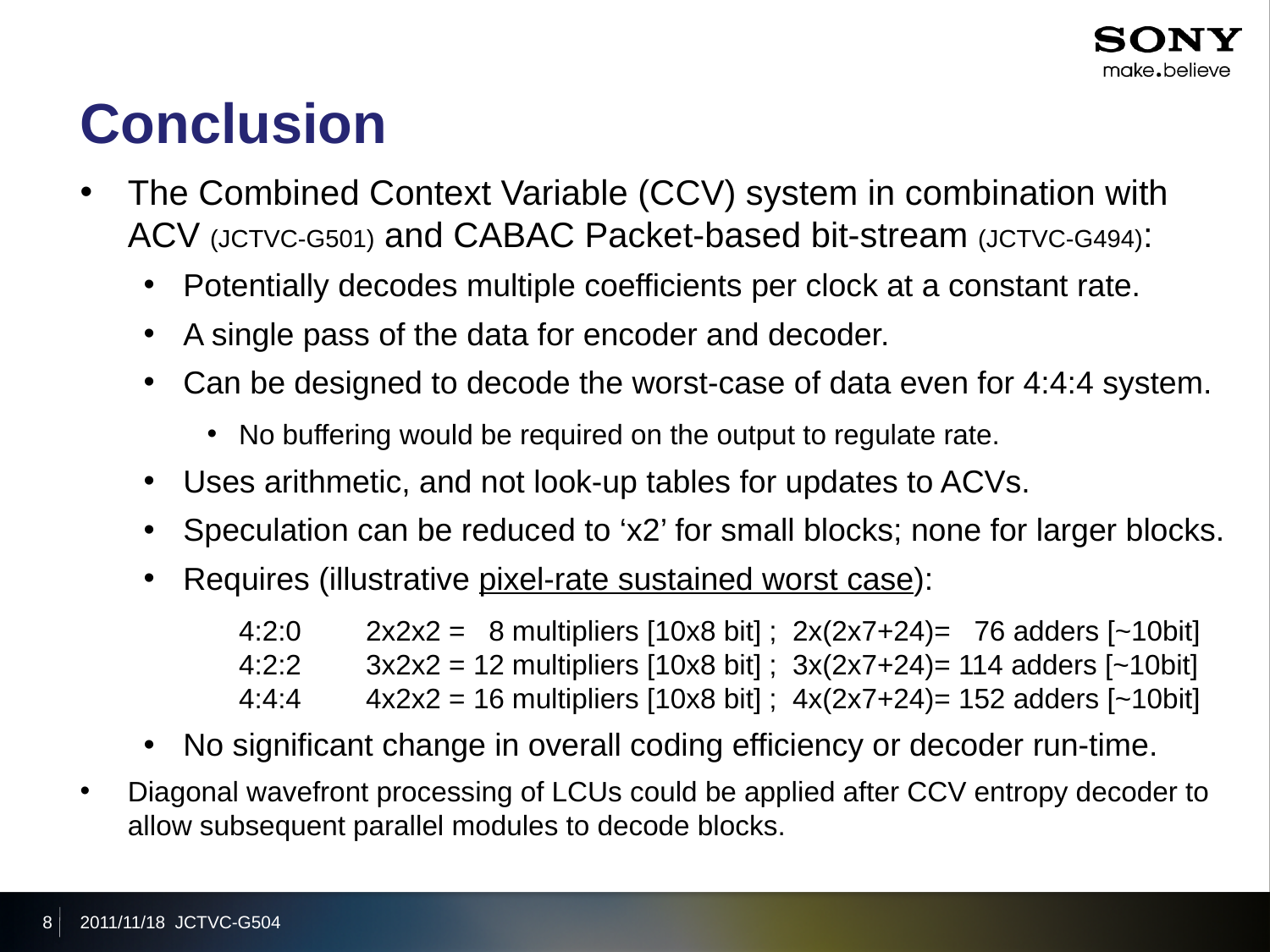

# Conclusion
The Combined Context Variable (CCV) system in combination with ACV (JCTVC-G501) and CABAC Packet-based bit-stream (JCTVC-G494):
Potentially decodes multiple coefficients per clock at a constant rate.
A single pass of the data for encoder and decoder.
Can be designed to decode the worst-case of data even for 4:4:4 system.
No buffering would be required on the output to regulate rate.
Uses arithmetic, and not look-up tables for updates to ACVs.
Speculation can be reduced to ‘x2’ for small blocks; none for larger blocks.
Requires (illustrative pixel-rate sustained worst case):
	4:2:0	2x2x2 =   8 multipliers [10x8 bit] ;  2x(2x7+24)=   76 adders [~10bit]
4:2:2	3x2x2 = 12 multipliers [10x8 bit] ;  3x(2x7+24)= 114 adders [~10bit]
4:4:4	4x2x2 = 16 multipliers [10x8 bit] ;  4x(2x7+24)= 152 adders [~10bit]
No significant change in overall coding efficiency or decoder run-time.
Diagonal wavefront processing of LCUs could be applied after CCV entropy decoder to allow subsequent parallel modules to decode blocks.
8
2011/11/18
JCTVC-G504